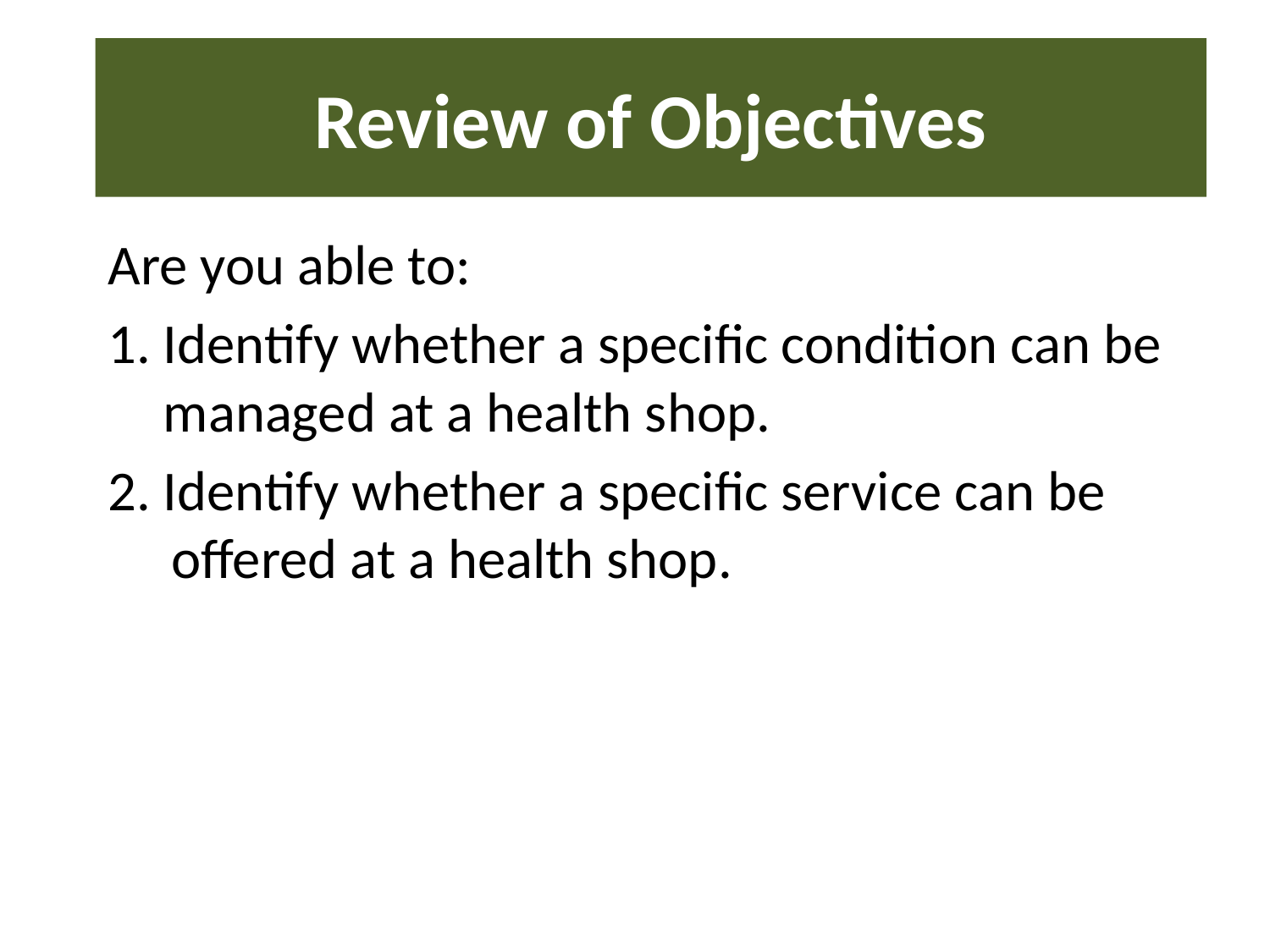

# Review of Objectives
Are you able to:
1. Identify whether a specific condition can be managed at a health shop.
2. Identify whether a specific service can be offered at a health shop.